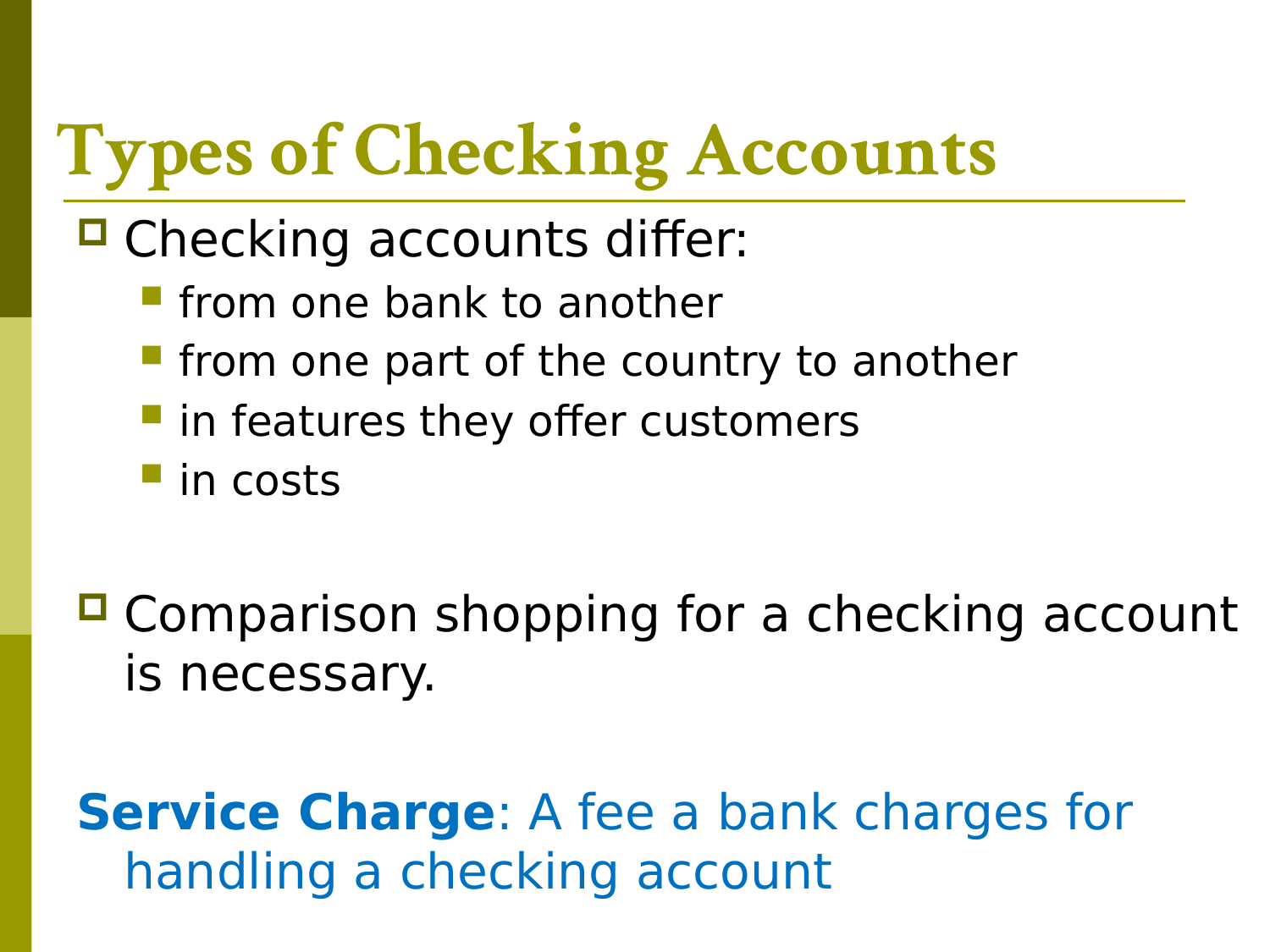

# Types of Checking Accounts
Checking accounts differ:
from one bank to another
from one part of the country to another
in features they offer customers
in costs

Comparison shopping for a checking account is necessary.

Service Charge: A fee a bank charges for handling a checking account